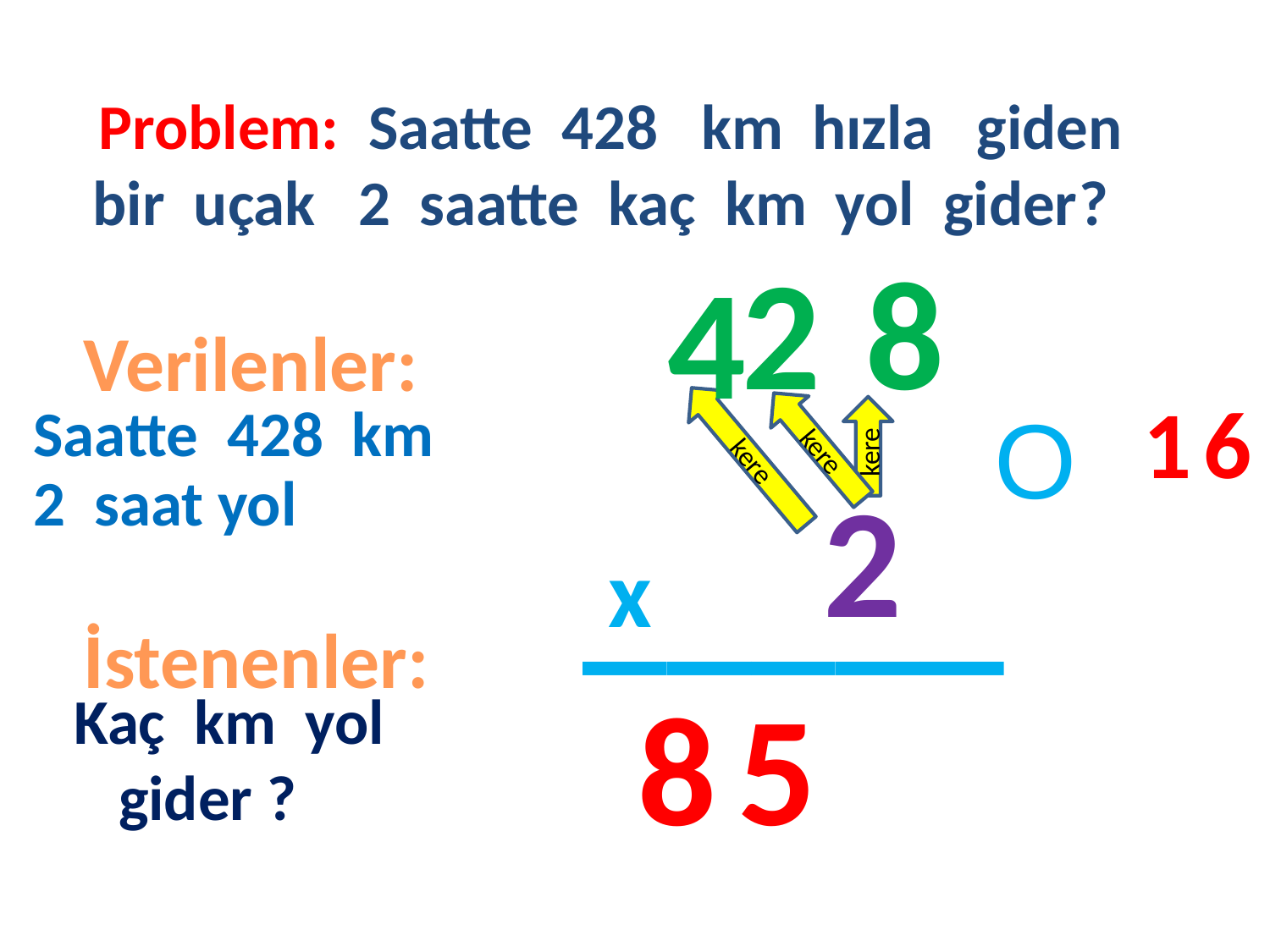

Problem:  Saatte  428   km  hızla   giden     bir  uçak   2  saatte  kaç  km  yol  gider?
 2
8
4
#
Verilenler:

kere
kere
1
6
Saatte  428  km
O
kere

2  saat yol
2
_____

x
İstenenler:
8
5
Kaç  km  yol
gider ?